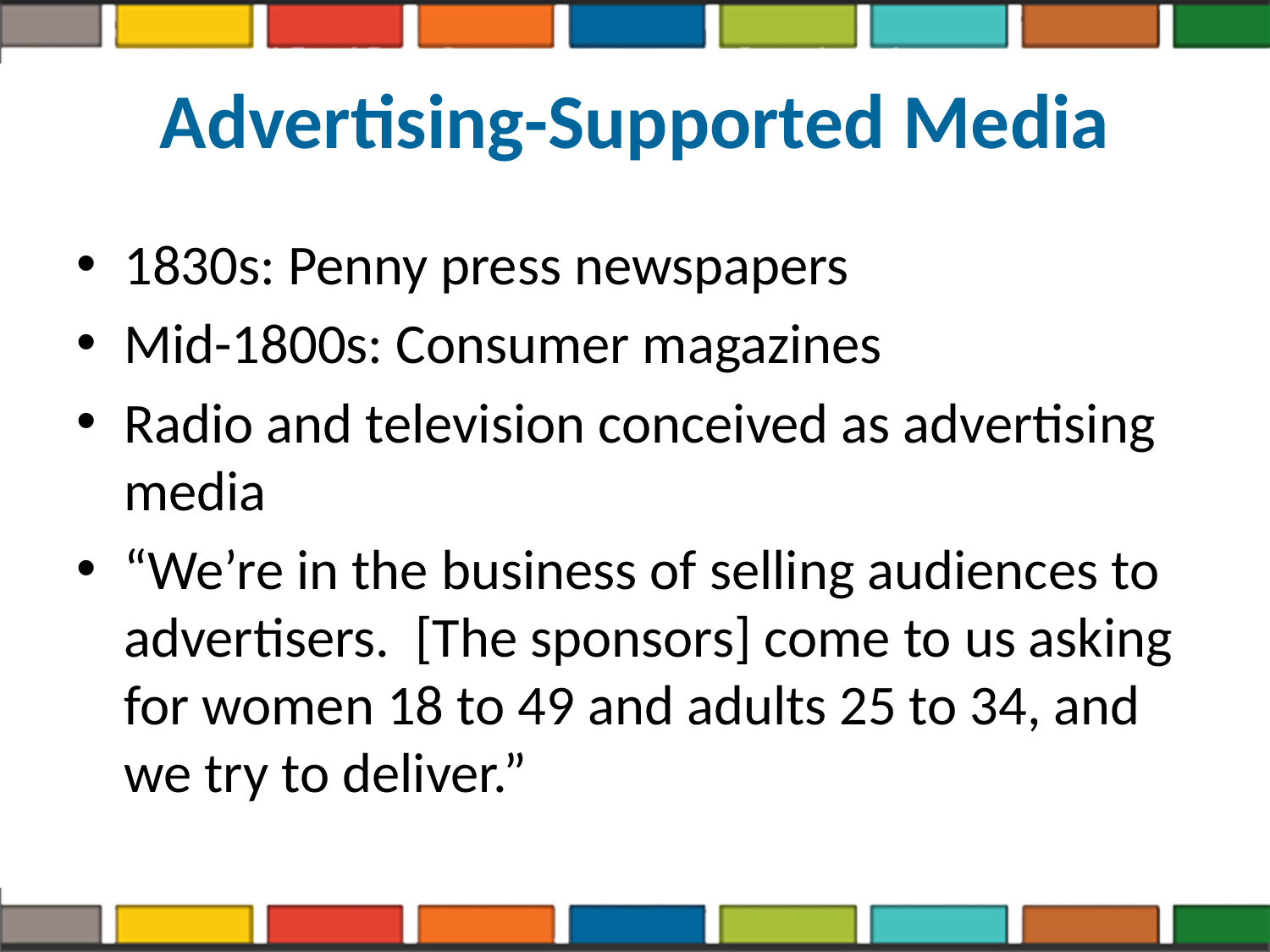

# Advertising-Supported Media
1830s: Penny press newspapers
Mid-1800s: Consumer magazines
Radio and television conceived as advertising media
“We’re in the business of selling audiences to advertisers.  [The sponsors] come to us asking for women 18 to 49 and adults 25 to 34, and we try to deliver.”